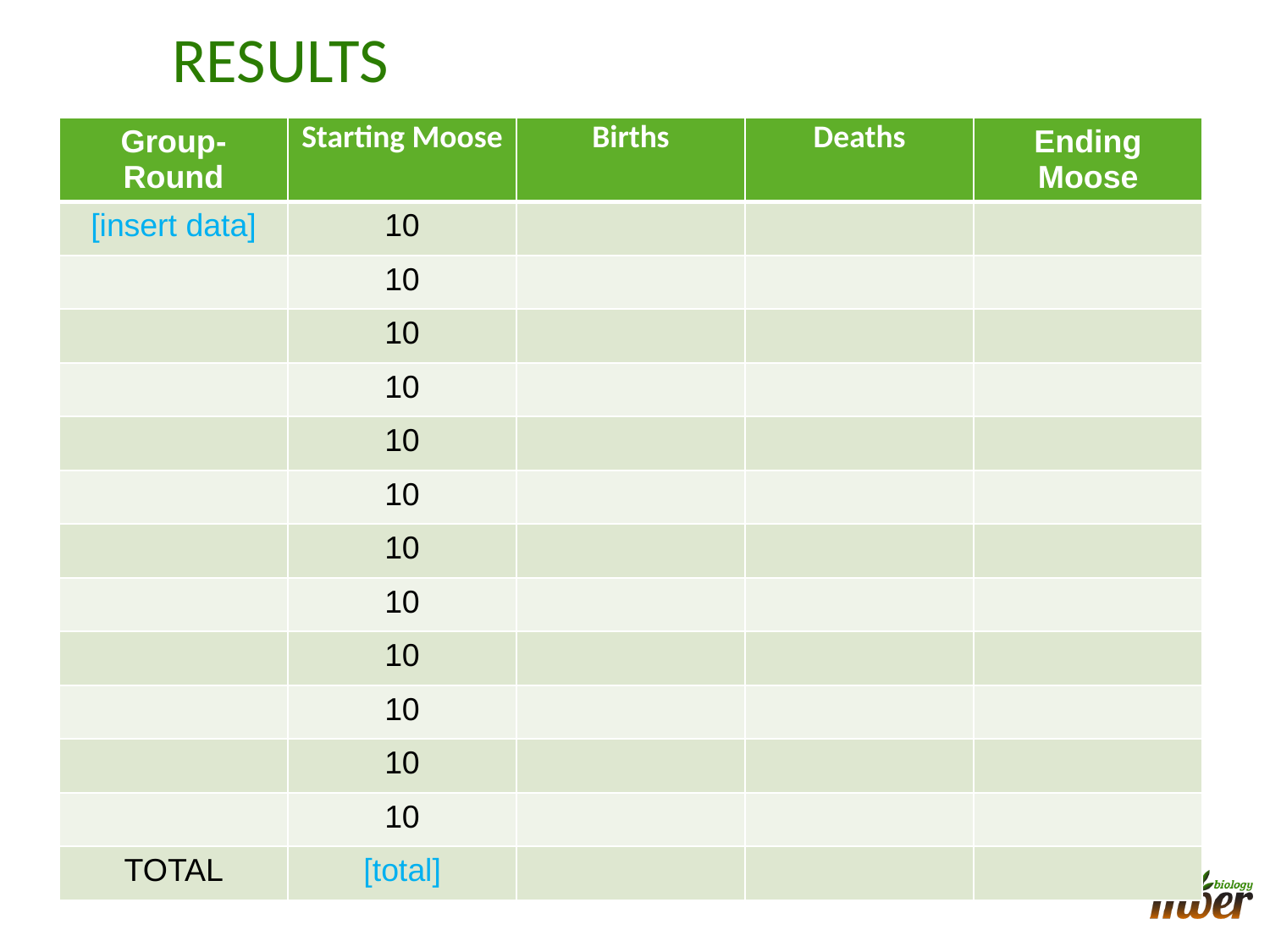

# RESULTS
| Group-Round | Starting Moose | Births | Deaths | Ending Moose |
| --- | --- | --- | --- | --- |
| [insert data] | 10 |  |  |  |
|  | 10 |  |  |  |
|  | 10 |  |  |  |
|  | 10 |  |  |  |
|  | 10 |  |  |  |
|  | 10 |  |  |  |
|  | 10 |  |  |  |
|  | 10 |  |  |  |
|  | 10 |  |  |  |
|  | 10 |  |  |  |
|  | 10 |  |  |  |
|  | 10 |  |  |  |
| TOTAL | [total] |  |  |  |